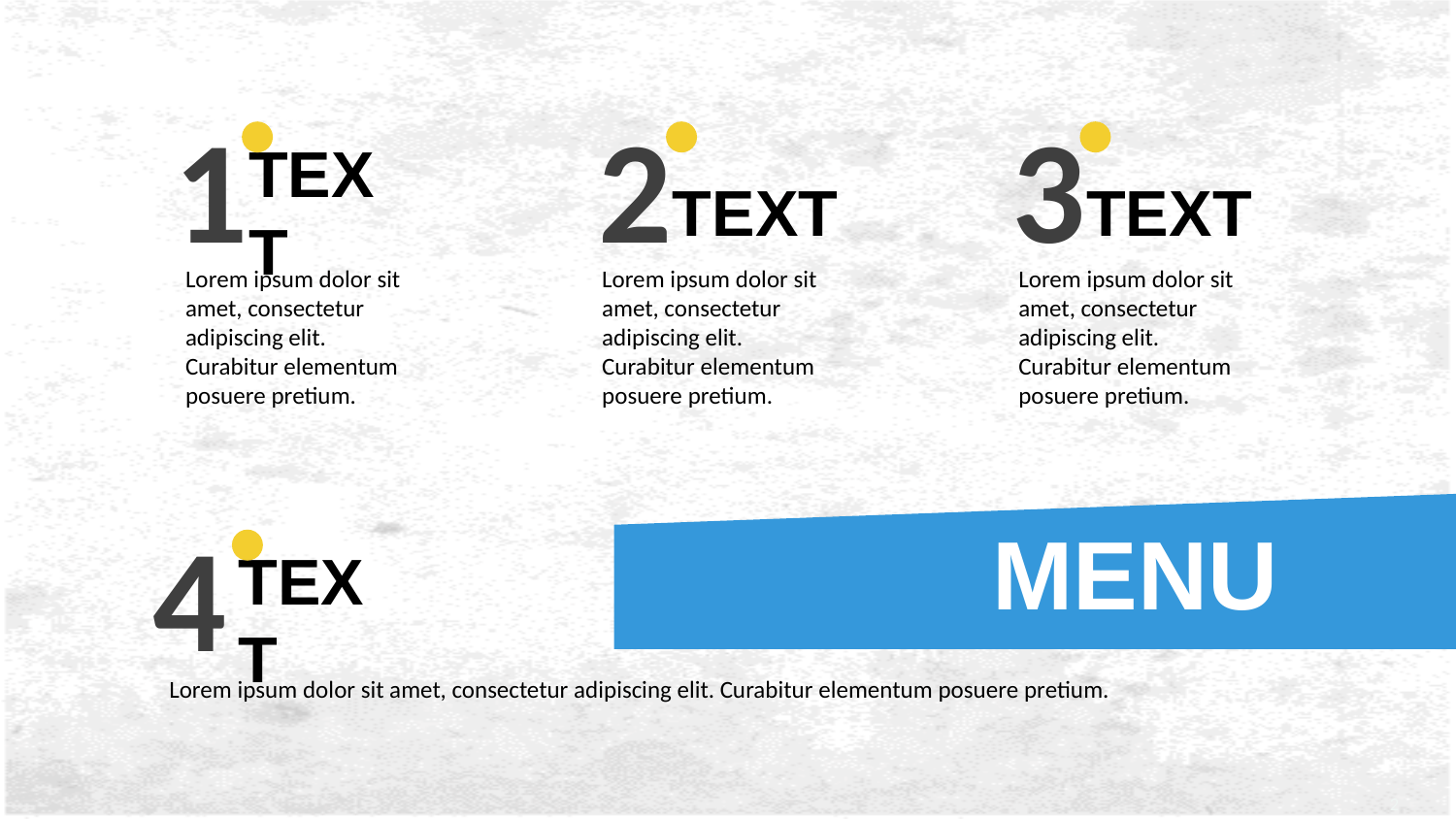

1

TEXT
2
3

TEXT
TEXT
Lorem ipsum dolor sit amet, consectetur adipiscing elit. Curabitur elementum posuere pretium.
Lorem ipsum dolor sit amet, consectetur adipiscing elit. Curabitur elementum posuere pretium.
Lorem ipsum dolor sit amet, consectetur adipiscing elit. Curabitur elementum posuere pretium.

MENU
4

TEXT
Lorem ipsum dolor sit amet, consectetur adipiscing elit. Curabitur elementum posuere pretium.